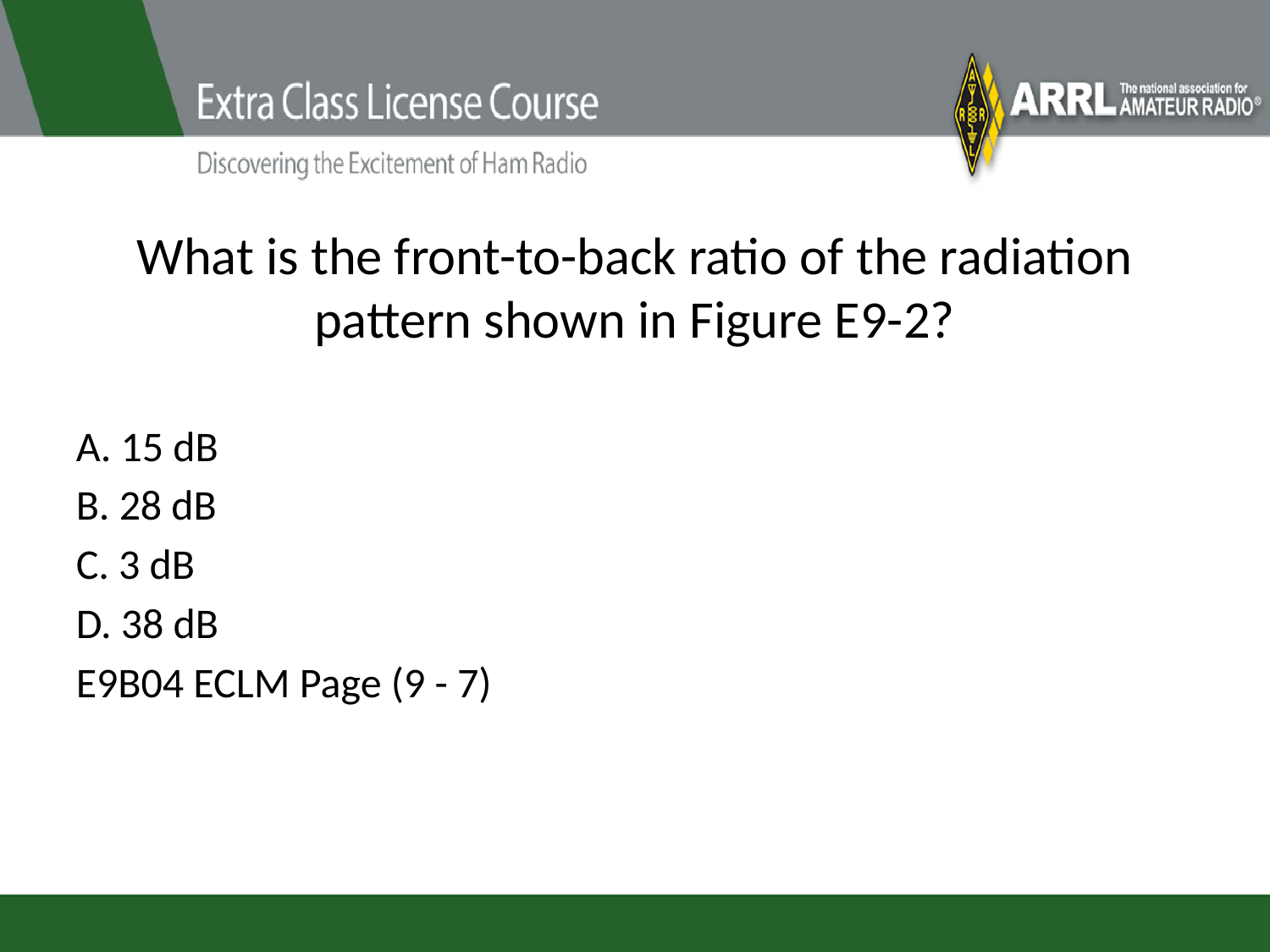

# What is the front-to-back ratio of the radiation pattern shown in Figure E9-2?
A. 15 dB
B. 28 dB
C. 3 dB
D. 38 dB
E9B04 ECLM Page (9 - 7)